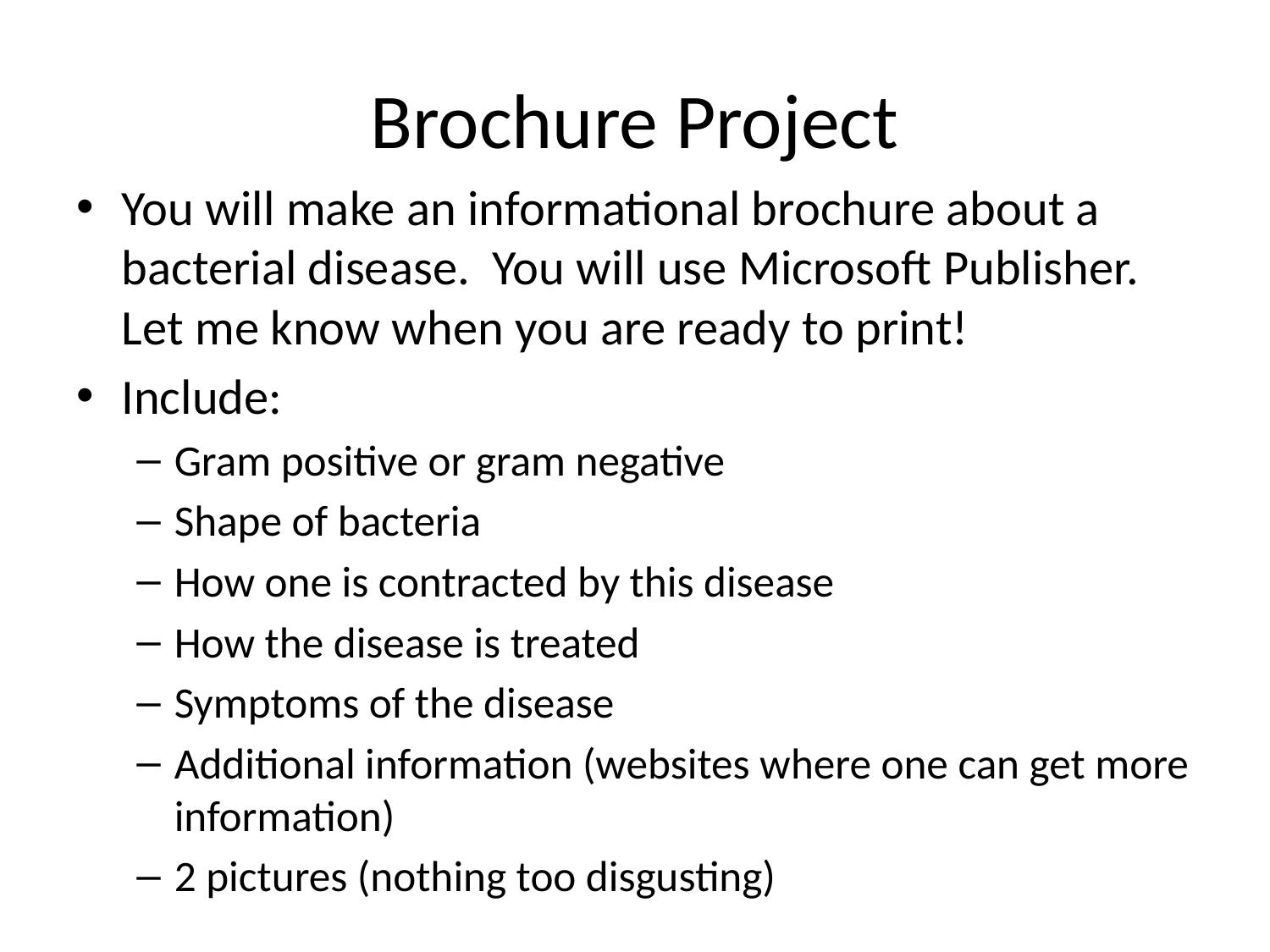

# Brochure Project
You will make an informational brochure about a bacterial disease.  You will use Microsoft Publisher.  Let me know when you are ready to print!
Include:
Gram positive or gram negative
Shape of bacteria
How one is contracted by this disease
How the disease is treated
Symptoms of the disease
Additional information (websites where one can get more information)
2 pictures (nothing too disgusting)